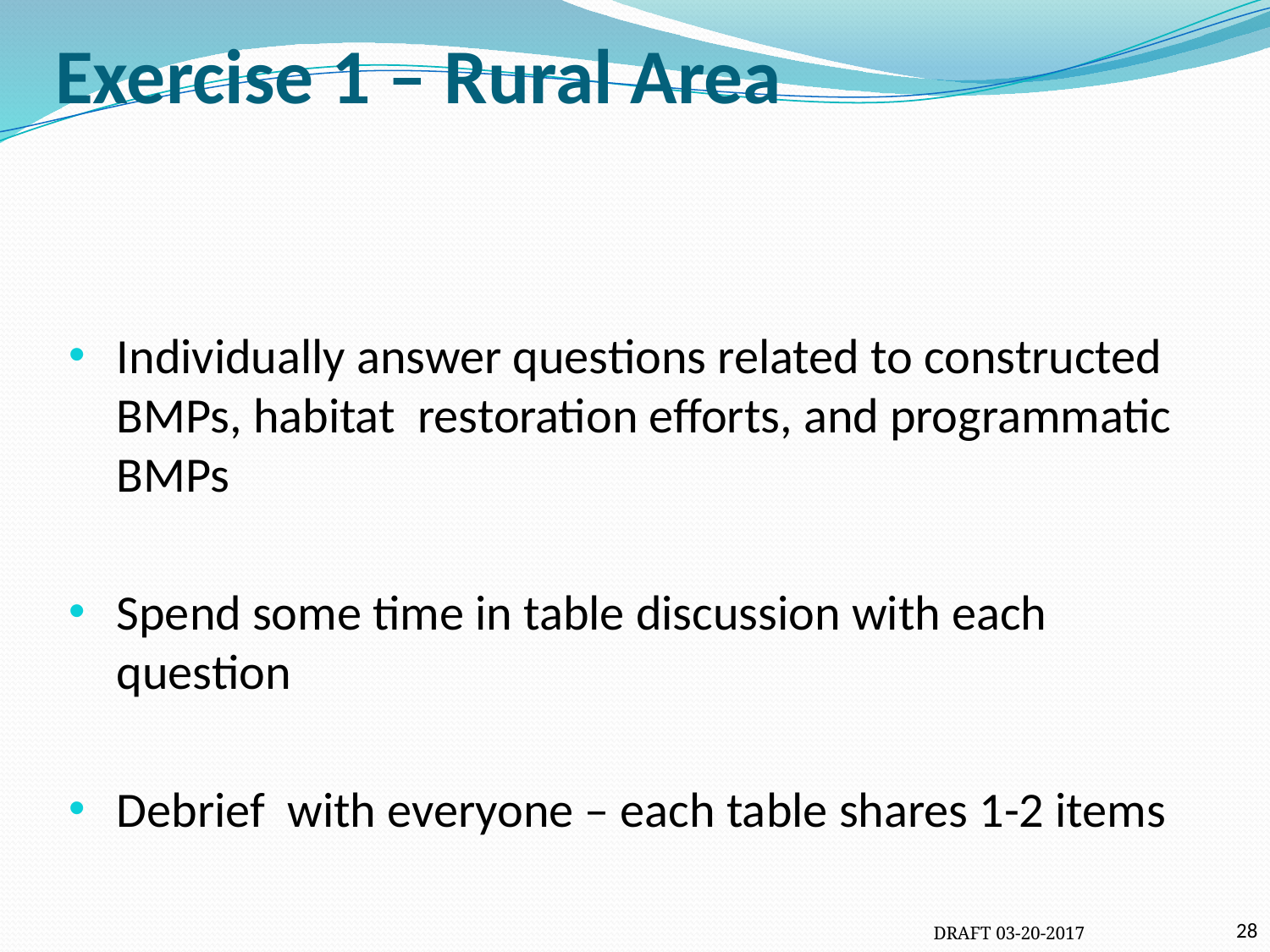

Exercise 1 – Rural Area

Individually answer questions related to constructed BMPs, habitat  restoration efforts, and programmatic BMPs

Spend some time in table discussion with each question

Debrief  with everyone – each table shares 1-2 items
28
DRAFT 03-20-2017